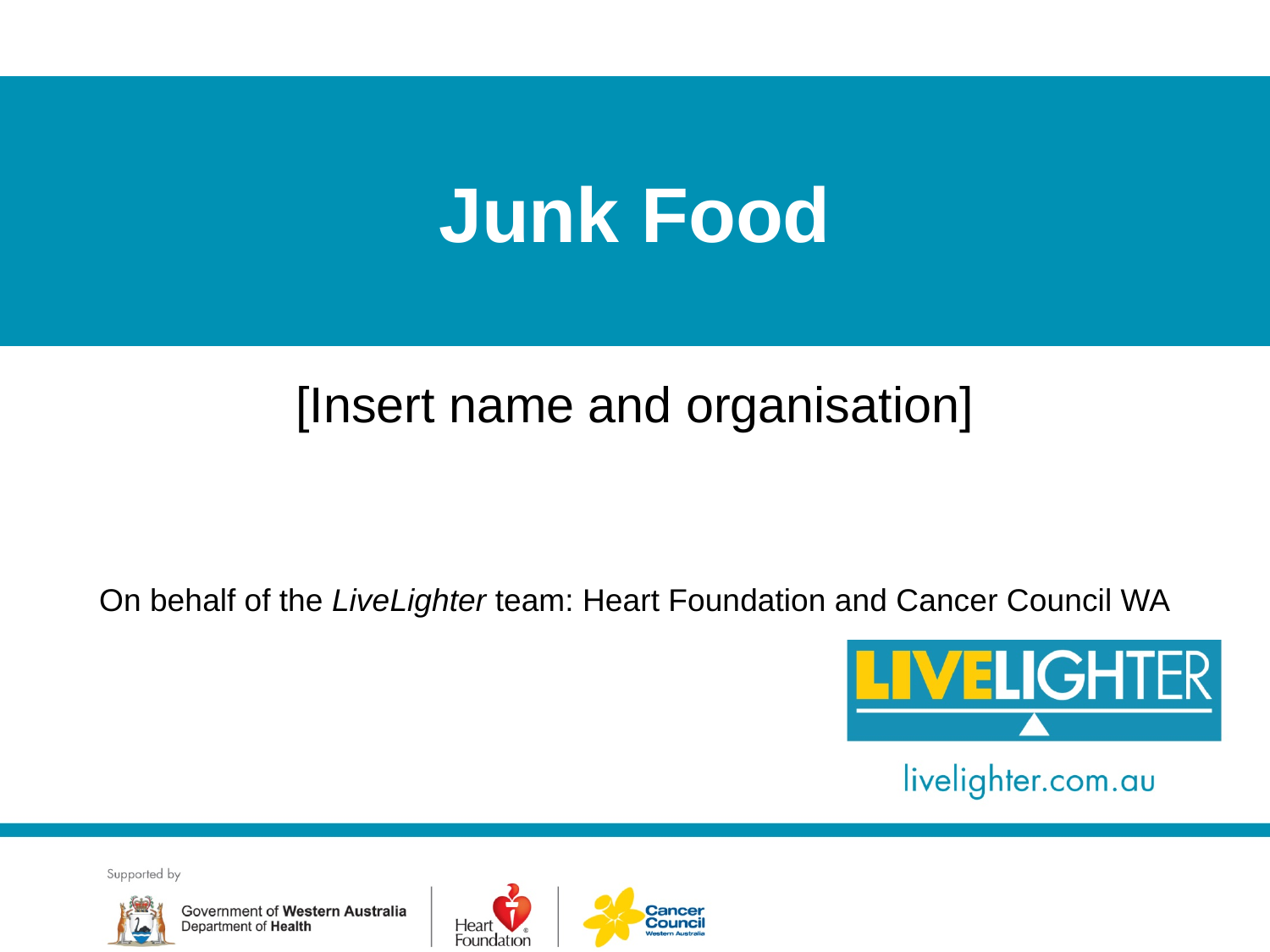

# Junk Food
[Insert name and organisation]

On behalf of the LiveLighter team: Heart Foundation and Cancer Council WA